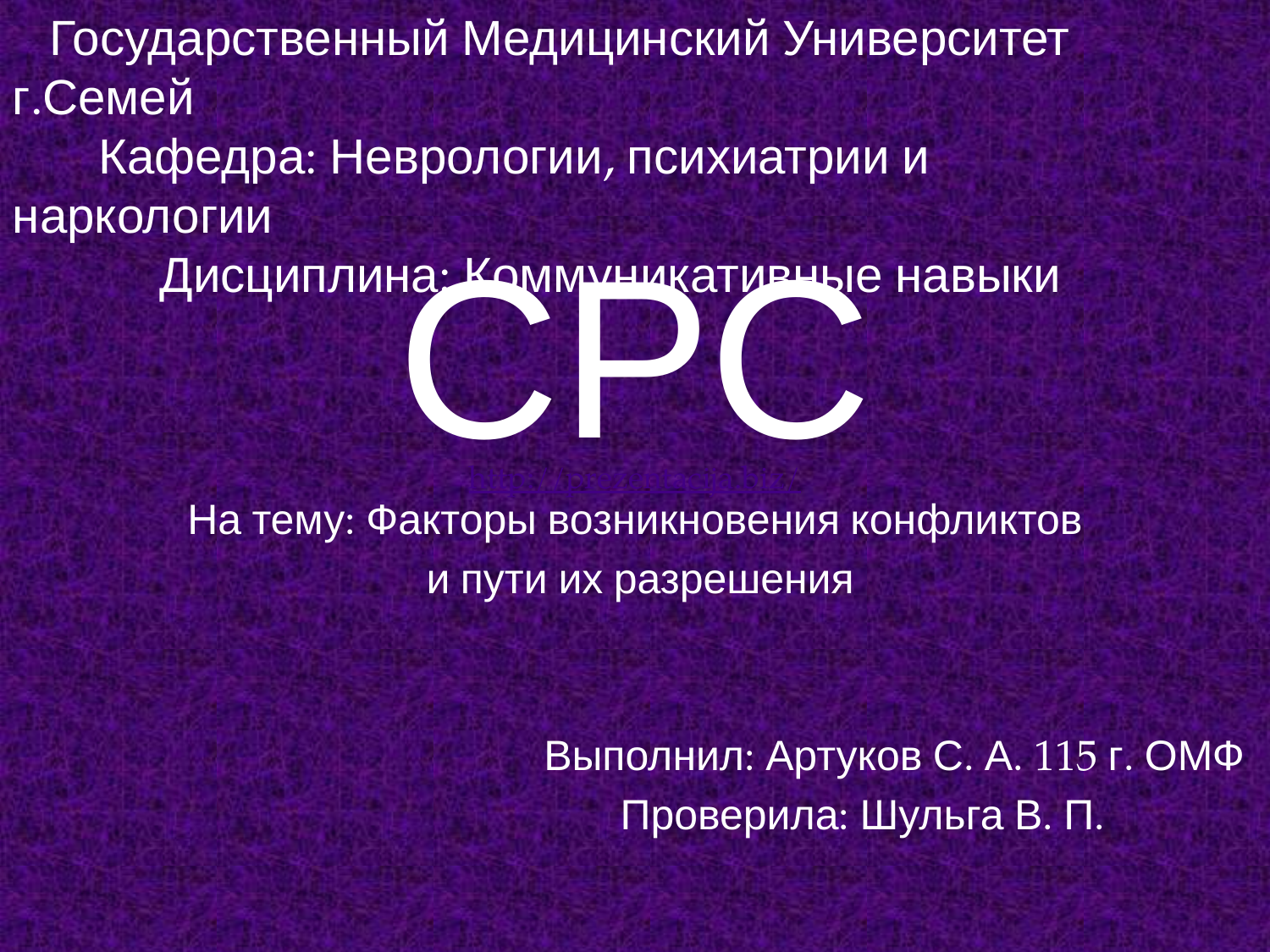

Государственный Медицинский Университет г.Семей
       Кафедра: Неврологии, психиатрии и наркологии
            Дисциплина: Коммуникативные навыки
СРС
На тему: Факторы возникновения конфликтов
 и пути их разрешения

                                                 Выполнил: Артуков С. А. 115 г. ОМФ
                                           Проверила: Шульга В. П.
http://prezentacija.biz/